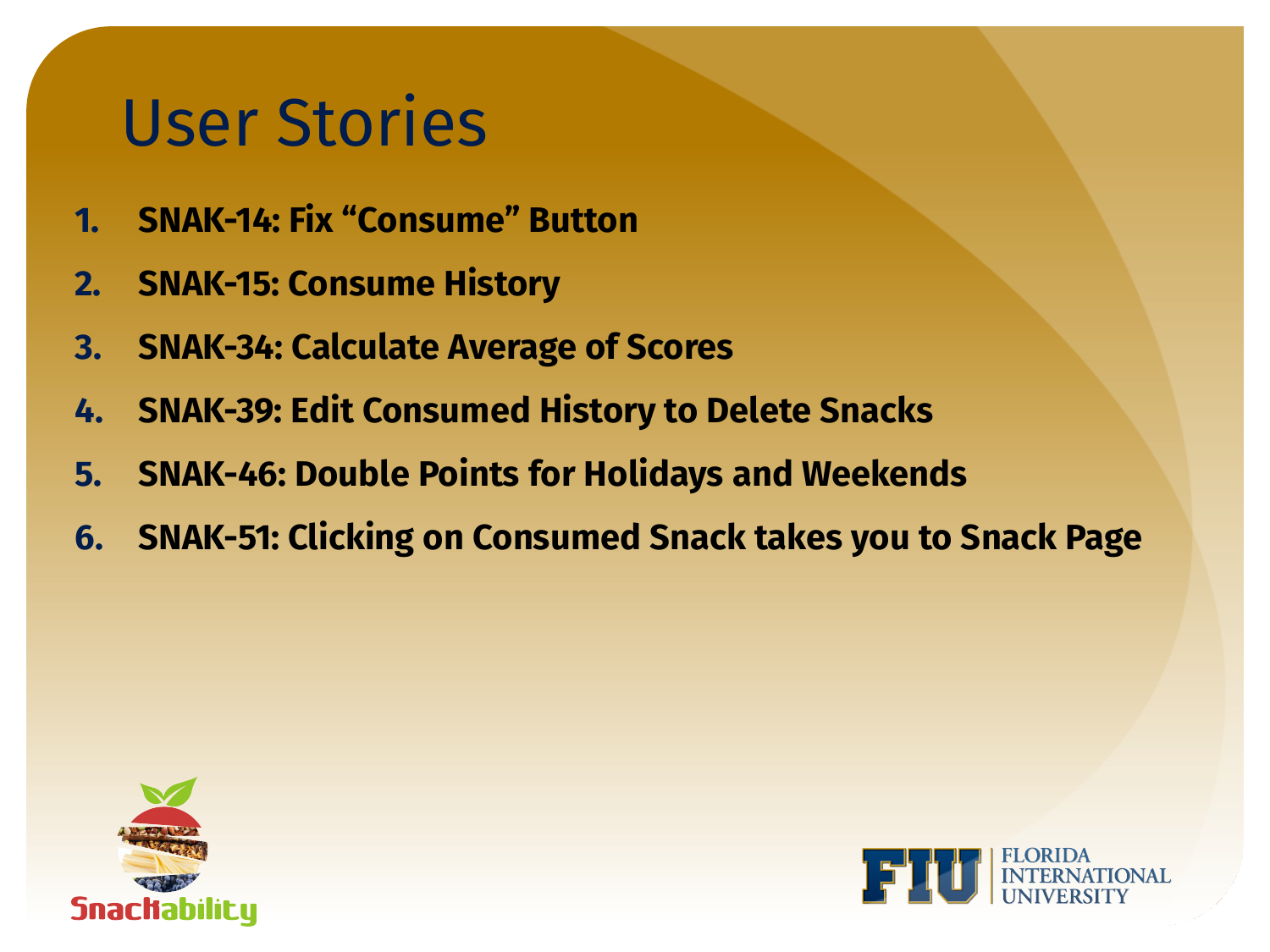

# User Stories
SNAK-14: Fix “Consume” Button
SNAK-15: Consume History
SNAK-34: Calculate Average of Scores
SNAK-39: Edit Consumed History to Delete Snacks
SNAK-46: Double Points for Holidays and Weekends
SNAK-51: Clicking on Consumed Snack takes you to Snack Page